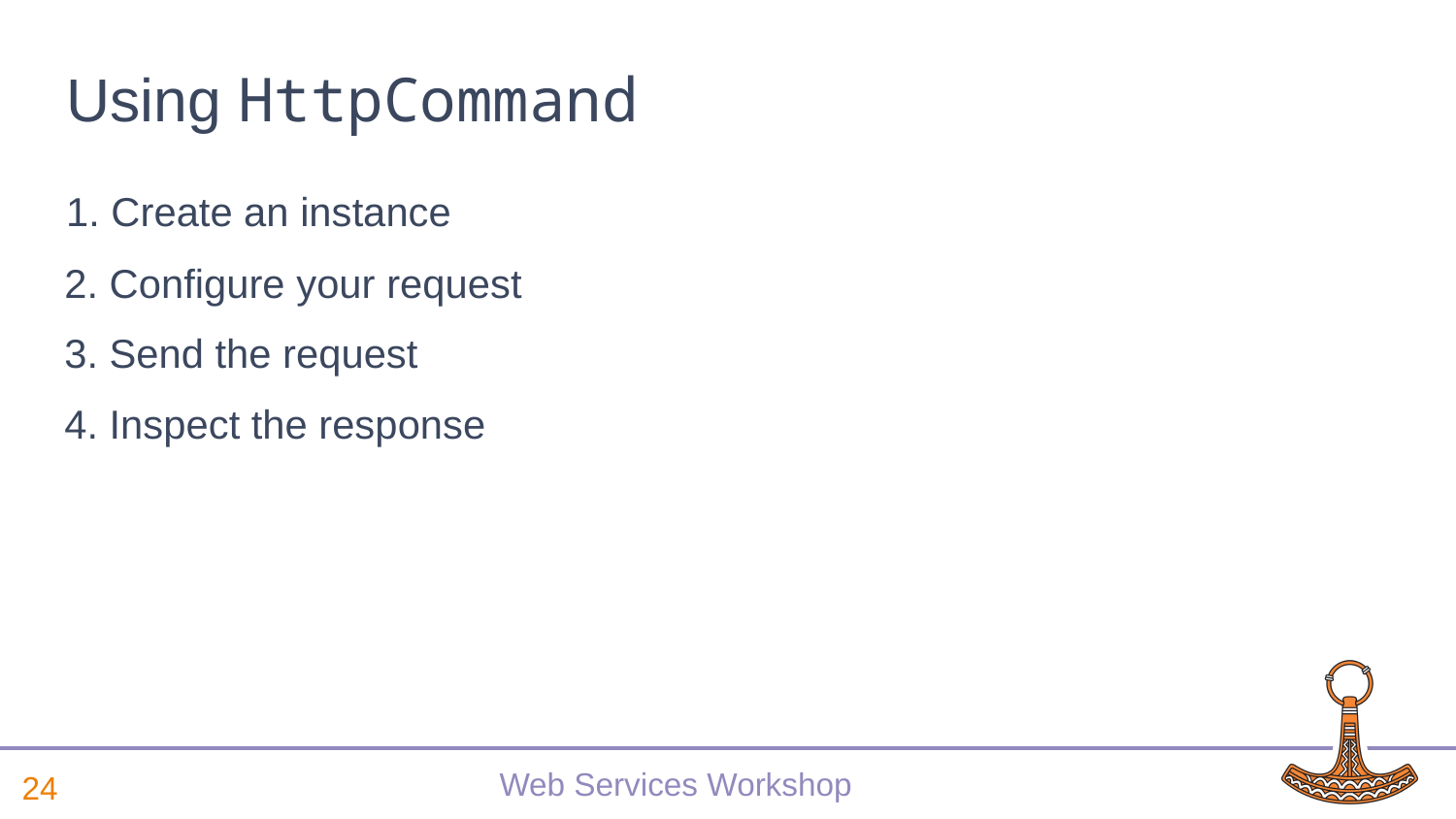

# Using HttpCommand
1. Create an instance
2. Configure your request
3. Send the request
4. Inspect the response